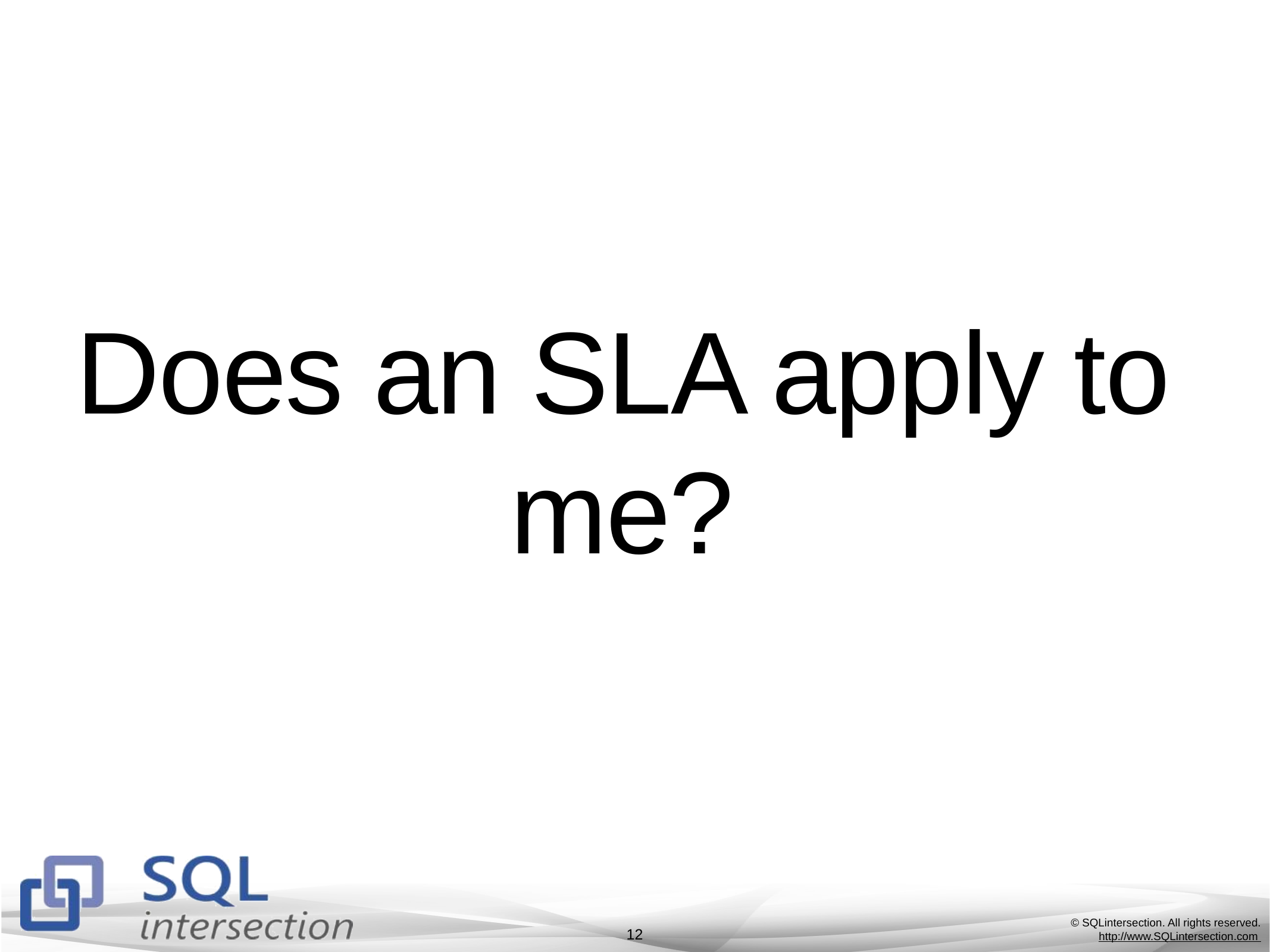

# Does an SLA apply to me?